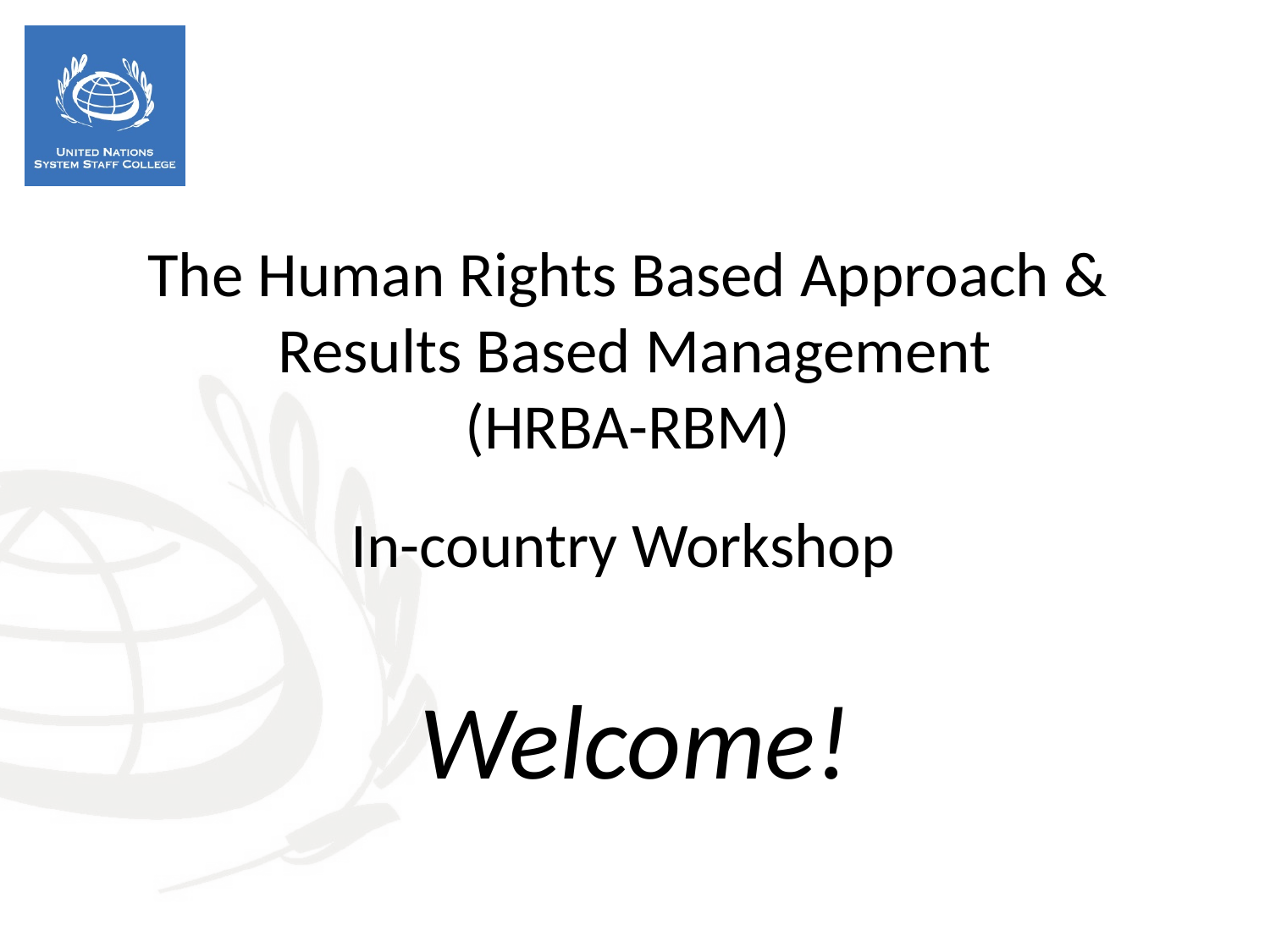

The Human Rights Based Approach &
Results Based Management
(HRBA-RBM)
In-country Workshop
Welcome!